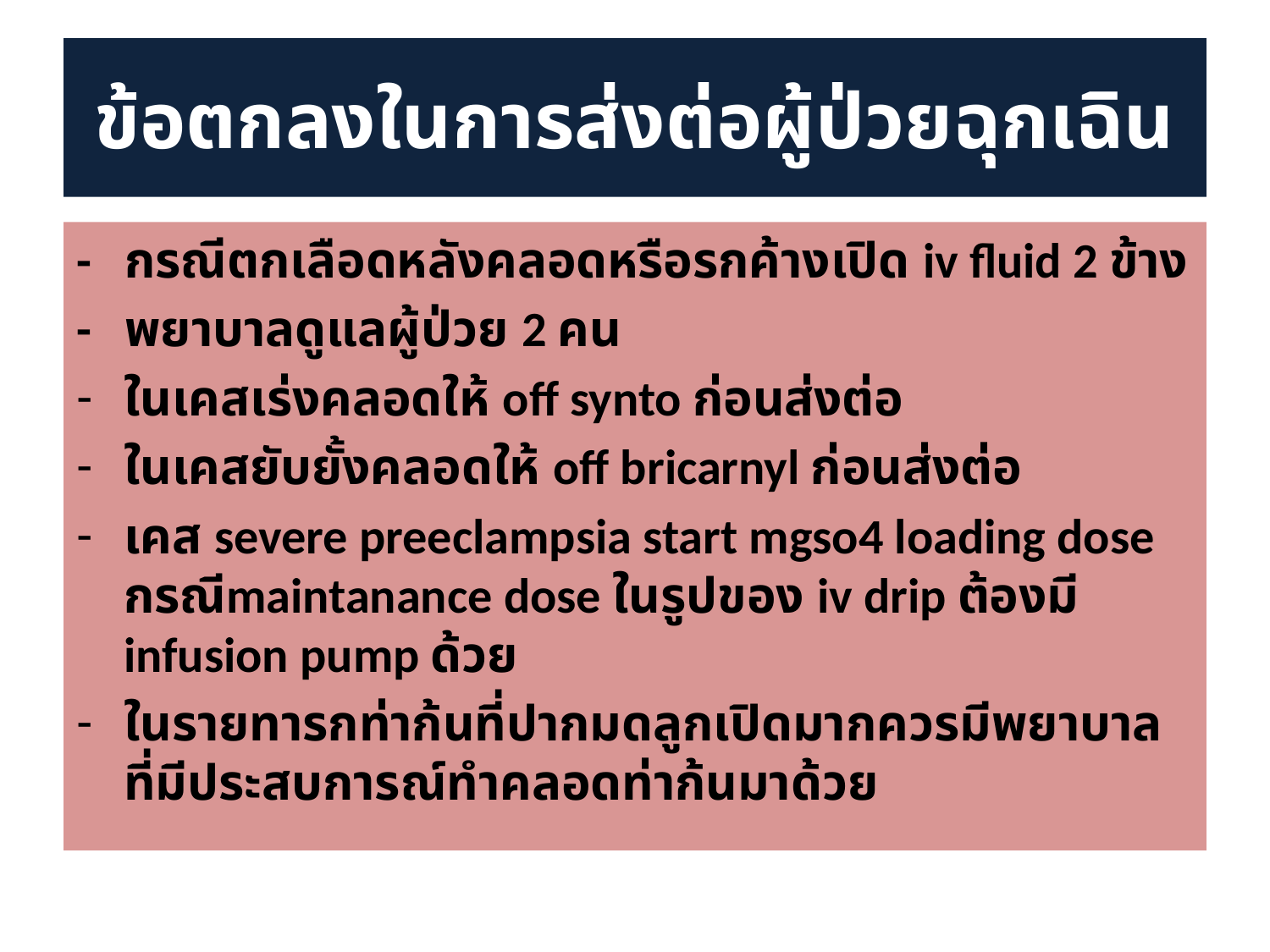

# ข้อตกลงในการส่งต่อผู้ป่วยฉุกเฉิน
-   กรณีตกเลือดหลังคลอดหรือรกค้างเปิด iv fluid 2 ข้าง
-   พยาบาลดูแลผู้ป่วย 2 คน
ในเคสเร่งคลอดให้ off synto ก่อนส่งต่อ
ในเคสยับยั้งคลอดให้ off bricarnyl ก่อนส่งต่อ
เคส severe preeclampsia start mgso4 loading dose กรณีmaintanance dose ในรูปของ iv drip ต้องมี infusion pump ด้วย
ในรายทารกท่าก้นที่ปากมดลูกเปิดมากควรมีพยาบาลที่มีประสบการณ์ทำคลอดท่าก้นมาด้วย